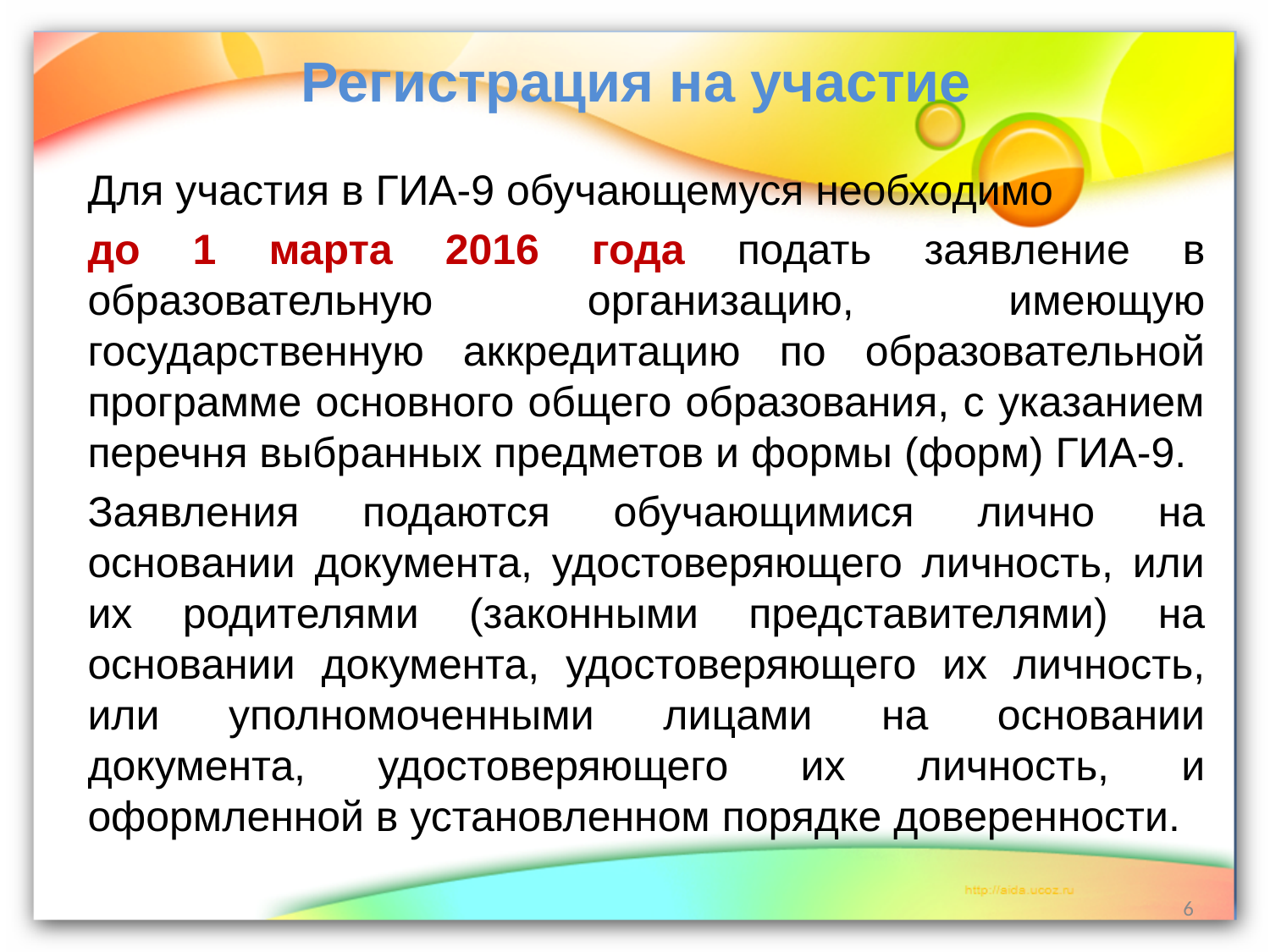

# Регистрация на участие
Для участия в ГИА-9 обучающемуся необходимо
до 1 марта 2016 года подать заявление в образовательную организацию, имеющую государственную аккредитацию по образовательной программе основного общего образования, с указанием перечня выбранных предметов и формы (форм) ГИА-9.
Заявления подаются обучающимися лично на основании документа, удостоверяющего личность, или их родителями (законными представителями) на основании документа, удостоверяющего их личность, или уполномоченными лицами на основании документа, удостоверяющего их личность, и оформленной в установленном порядке доверенности.

6